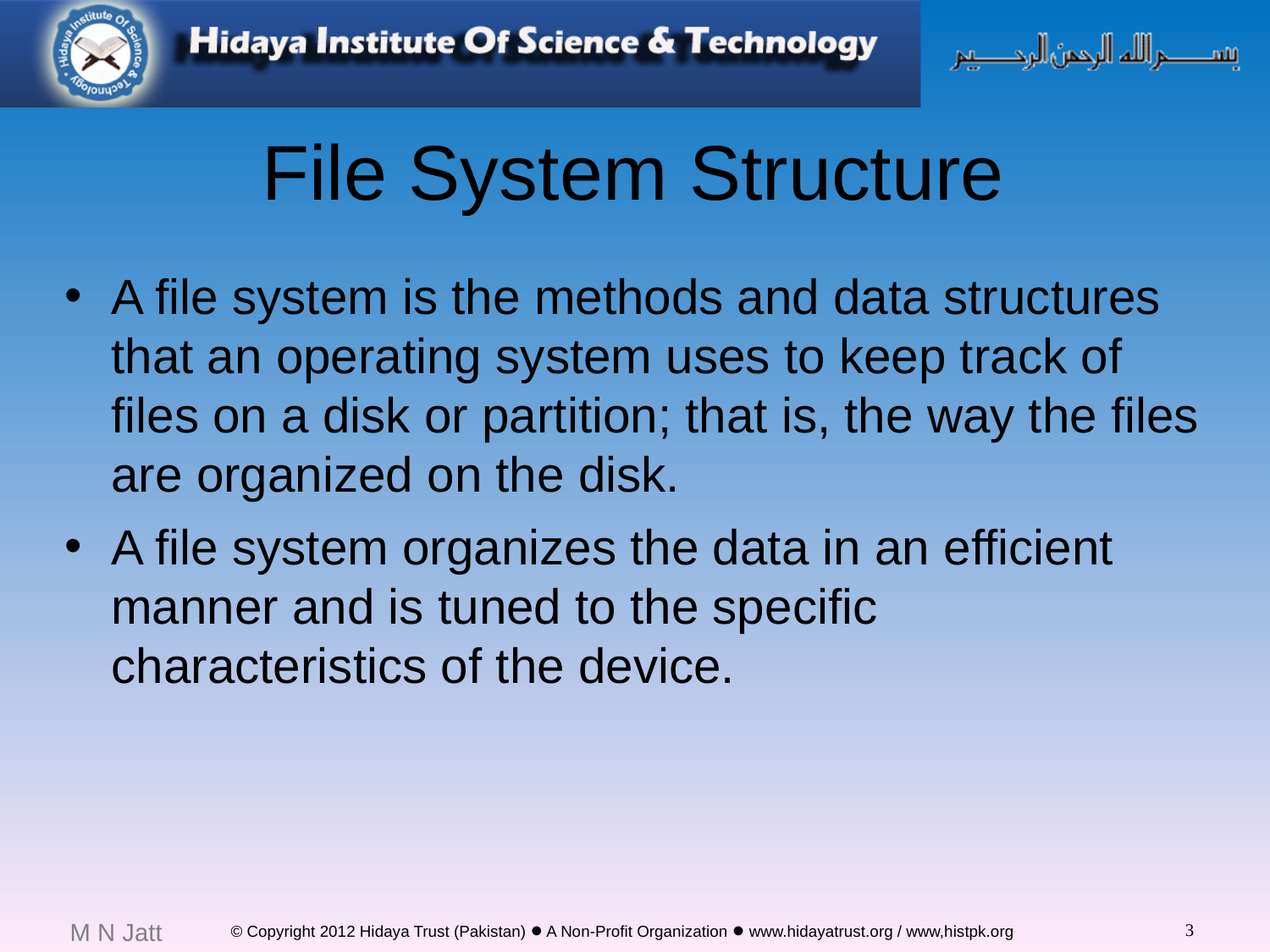

# File System Structure
A file system is the methods and data structures that an operating system uses to keep track of files on a disk or partition; that is, the way the files are organized on the disk.
A file system organizes the data in an efficient manner and is tuned to the specific characteristics of the device.

3